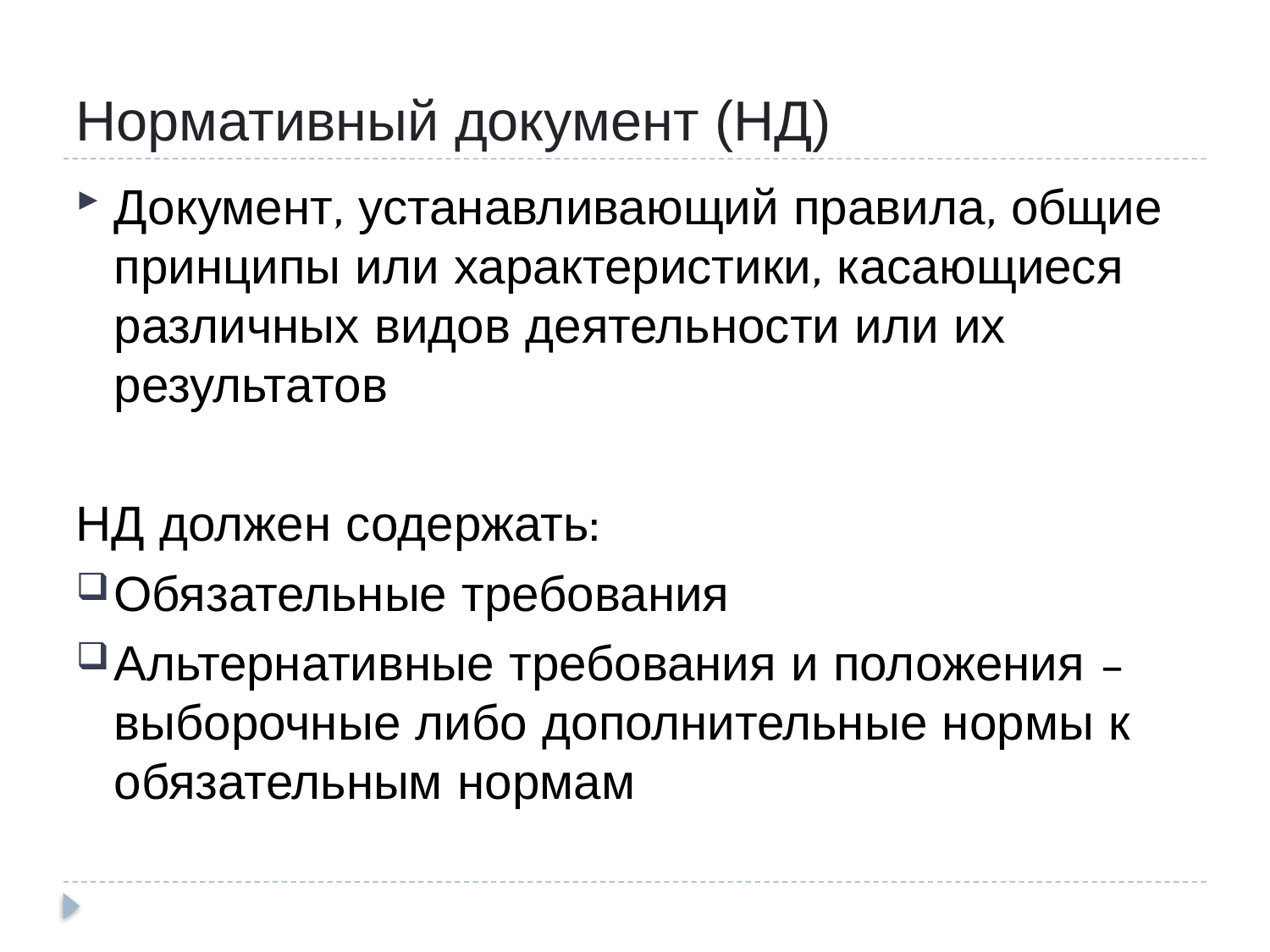

# Нормативный документ (НД)
Документ, устанавливающий правила, общие принципы или характеристики, касающиеся различных видов деятельности или их результатов

НД должен содержать:
Обязательные требования
Альтернативные требования и положения – выборочные либо дополнительные нормы к обязательным нормам